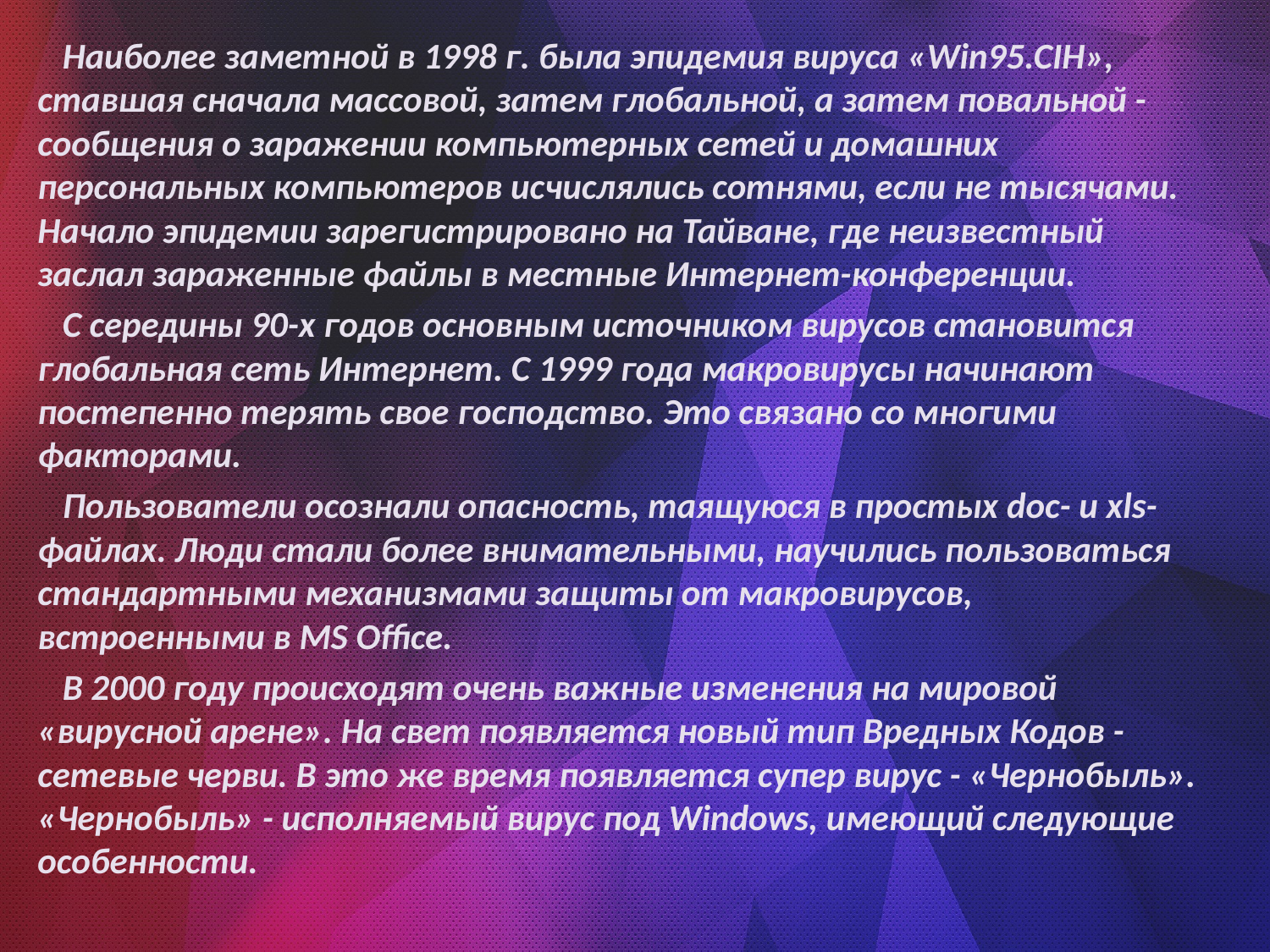

Наиболее заметной в 1998 г. была эпидемия вируса «Win95.CIH», ставшая сначала массовой, затем глобальной, а затем повальной - сообщения о заражении компьютерных сетей и домашних персональных компьютеров исчислялись сотнями, если не тысячами. Начало эпидемии зарегистрировано на Тайване, где неизвестный заслал зараженные файлы в местные Интернет-конференции.
   С середины 90-х годов основным источником вирусов становится глобальная сеть Интернет. С 1999 года макровирусы начинают постепенно терять свое господство. Это связано со многими факторами.
   Пользователи осознали опасность, таящуюся в простых doc- и хls-файлах. Люди стали более внимательными, научились пользоваться стандартными механизмами защиты от макровирусов, встроенными в МS Office.
   В 2000 году происходят очень важные изменения на мировой «вирусной арене». На свет появляется новый тип Вредных Кодов - сетевые черви. В это же время появляется супер вирус - «Чернобыль». «Чернобыль» - исполняемый вирус под Windows, имеющий следующие особенности.